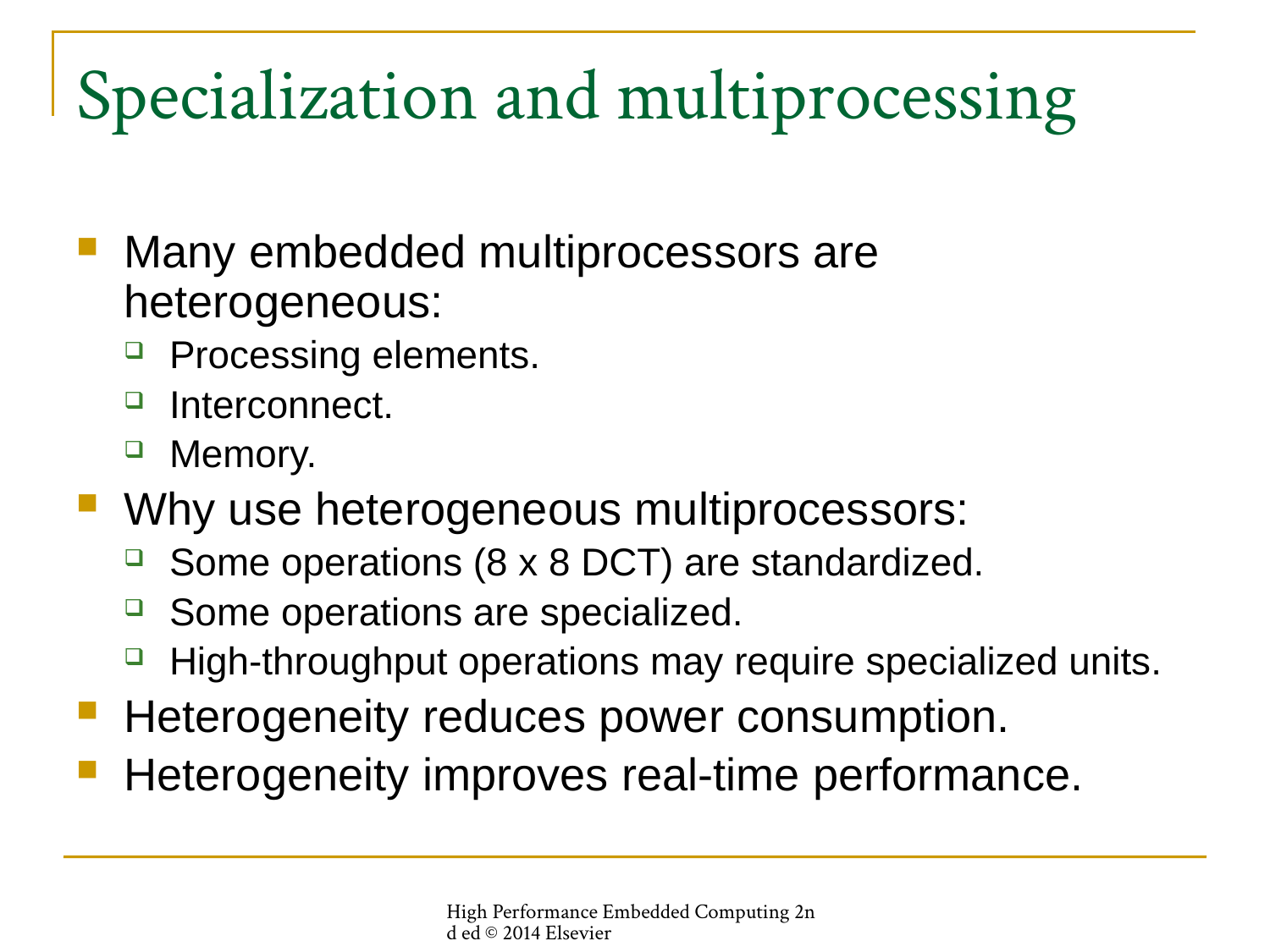

# Specialization and multiprocessing
Many embedded multiprocessors are heterogeneous:
Processing elements.
Interconnect.
Memory.
Why use heterogeneous multiprocessors:
Some operations (8 x 8 DCT) are standardized.
Some operations are specialized.
High-throughput operations may require specialized units.
Heterogeneity reduces power consumption.
Heterogeneity improves real-time performance.
High Performance Embedded Computing 2nd ed © 2014 Elsevier